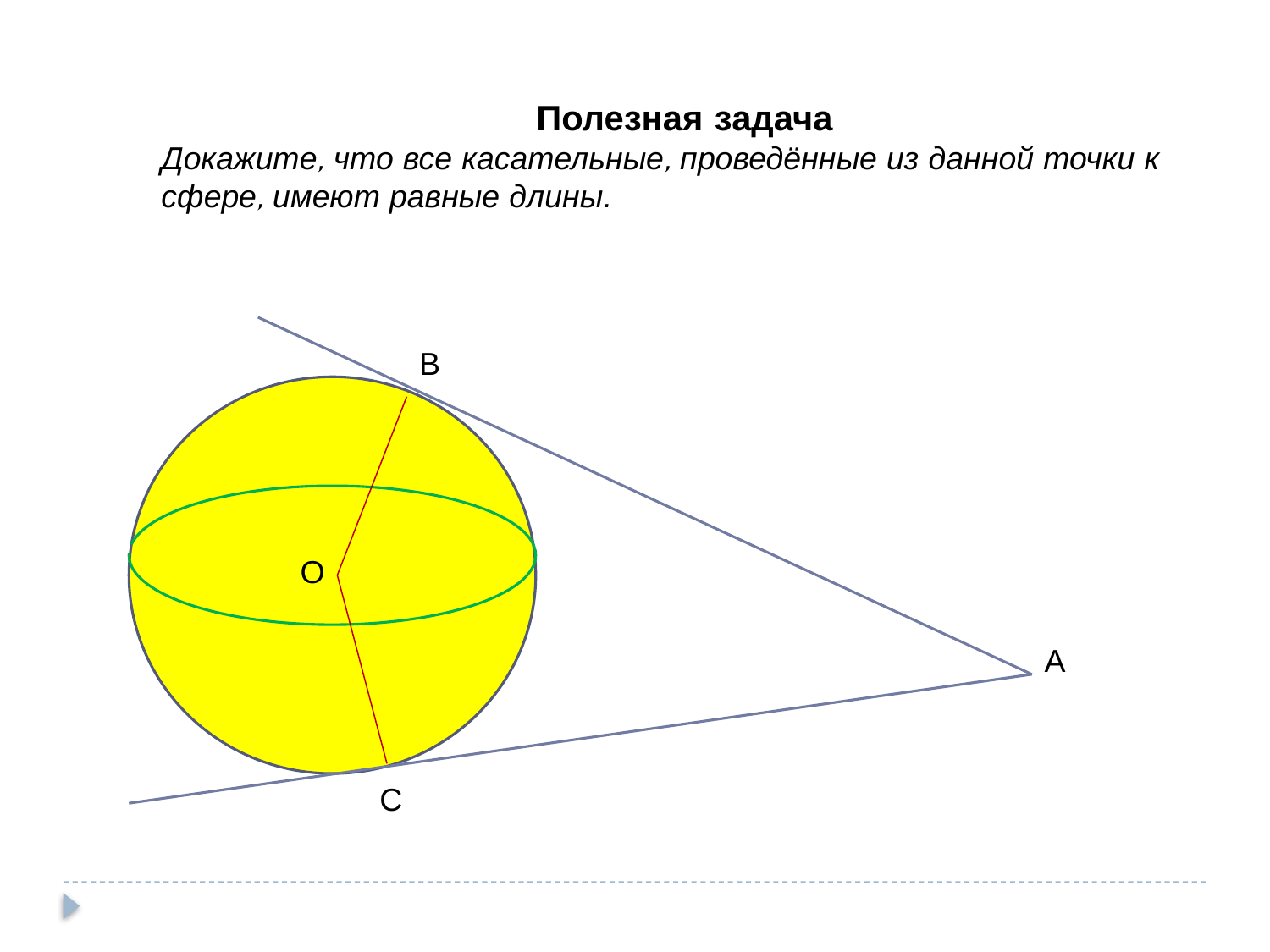

Полезная задача
Докажите, что все касательные, проведённые из данной точки к сфере, имеют равные длины.
В

О
А
С